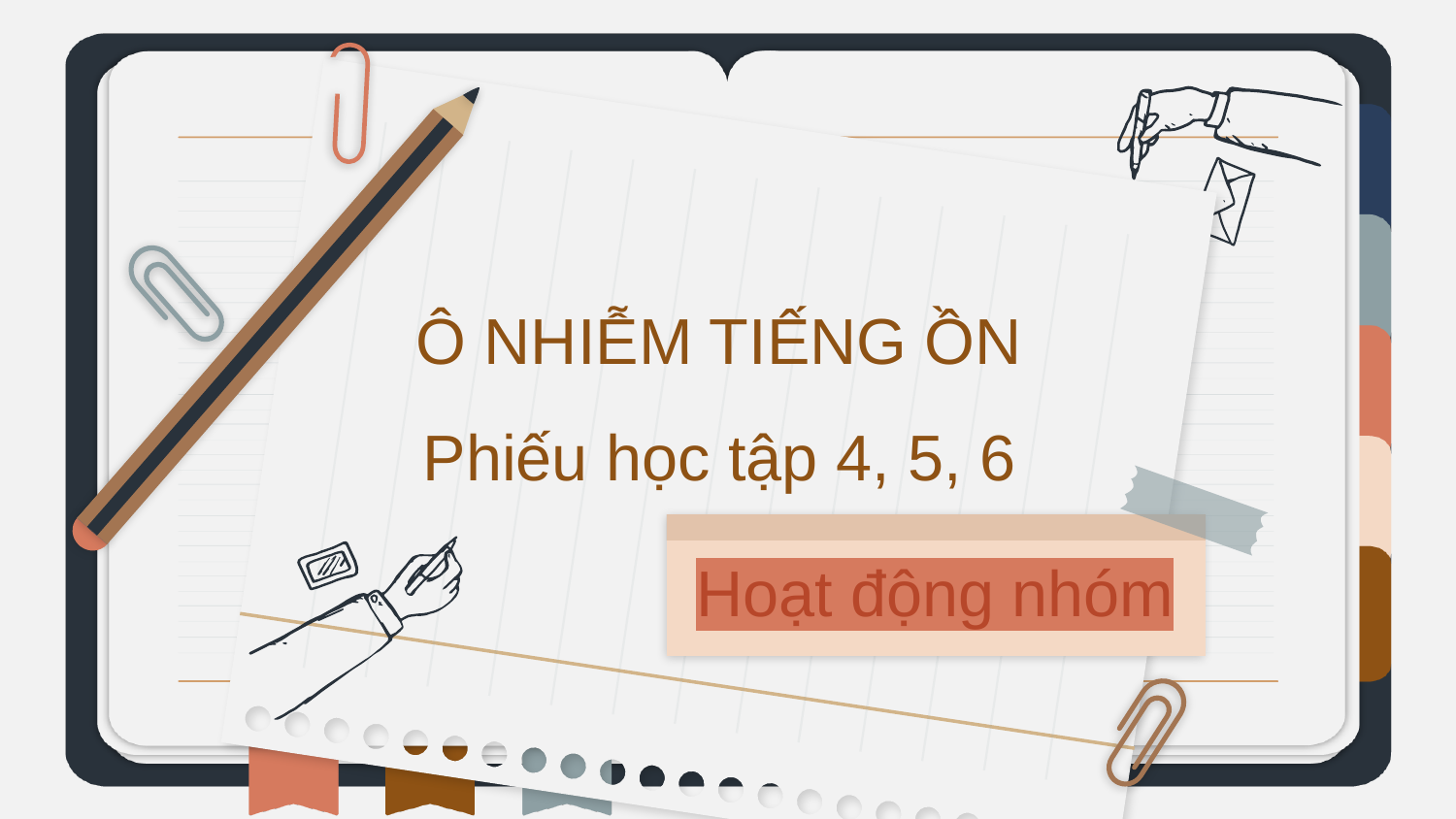

Ô NHIỄM TIẾNG ỒN
Phiếu học tập 4, 5, 6
# Hoạt động nhóm